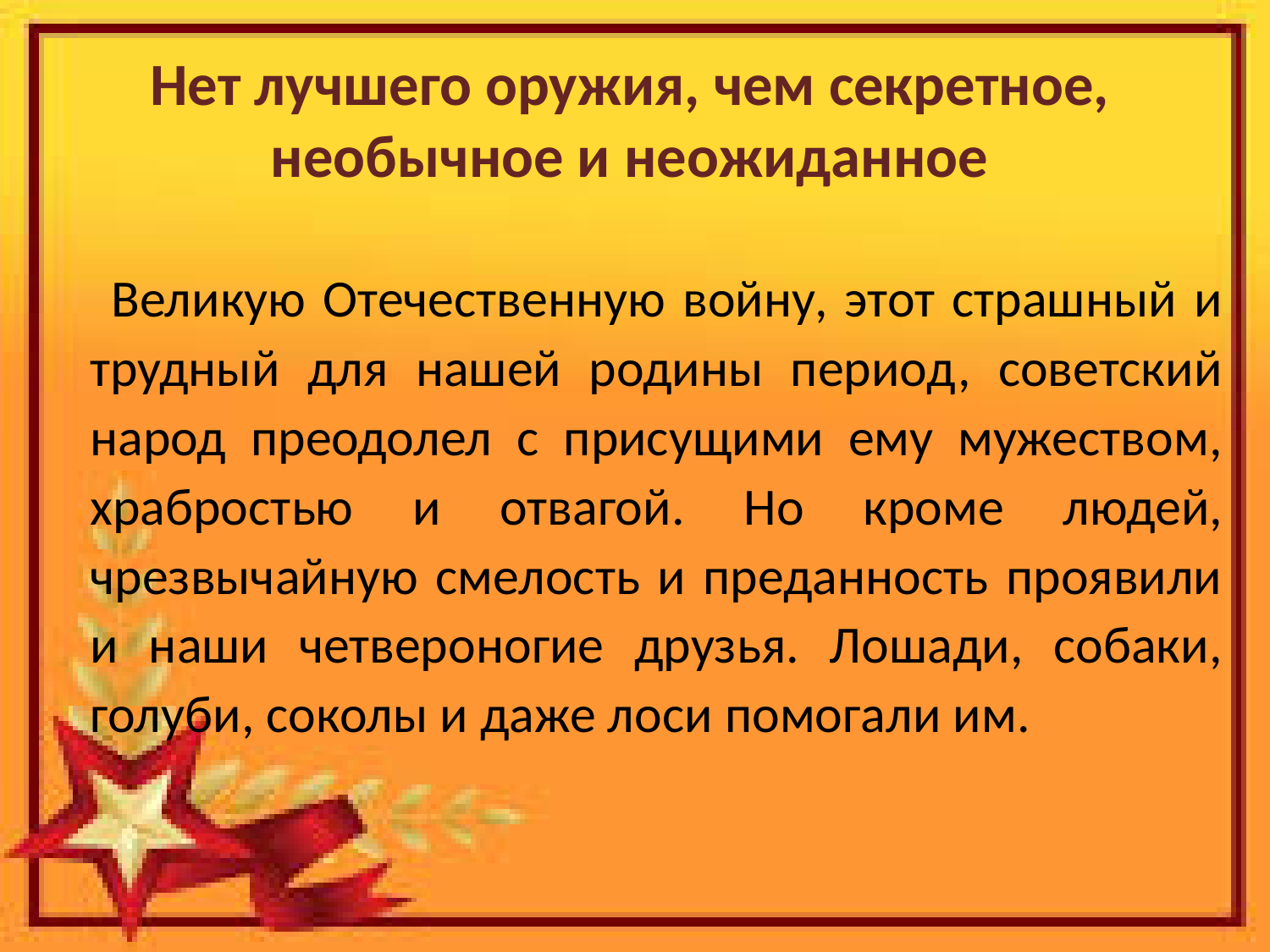

# Нет лучшего оружия, чем секретное, необычное и неожиданное

    Великую Отечественную войну, этот страшный и трудный для нашей родины период, советский народ преодолел с присущими ему мужеством, храбростью и отвагой. Но кроме людей, чрезвычайную смелость и преданность проявили и наши четвероногие друзья. Лошади, собаки, голуби, соколы и даже лоси помогали им.